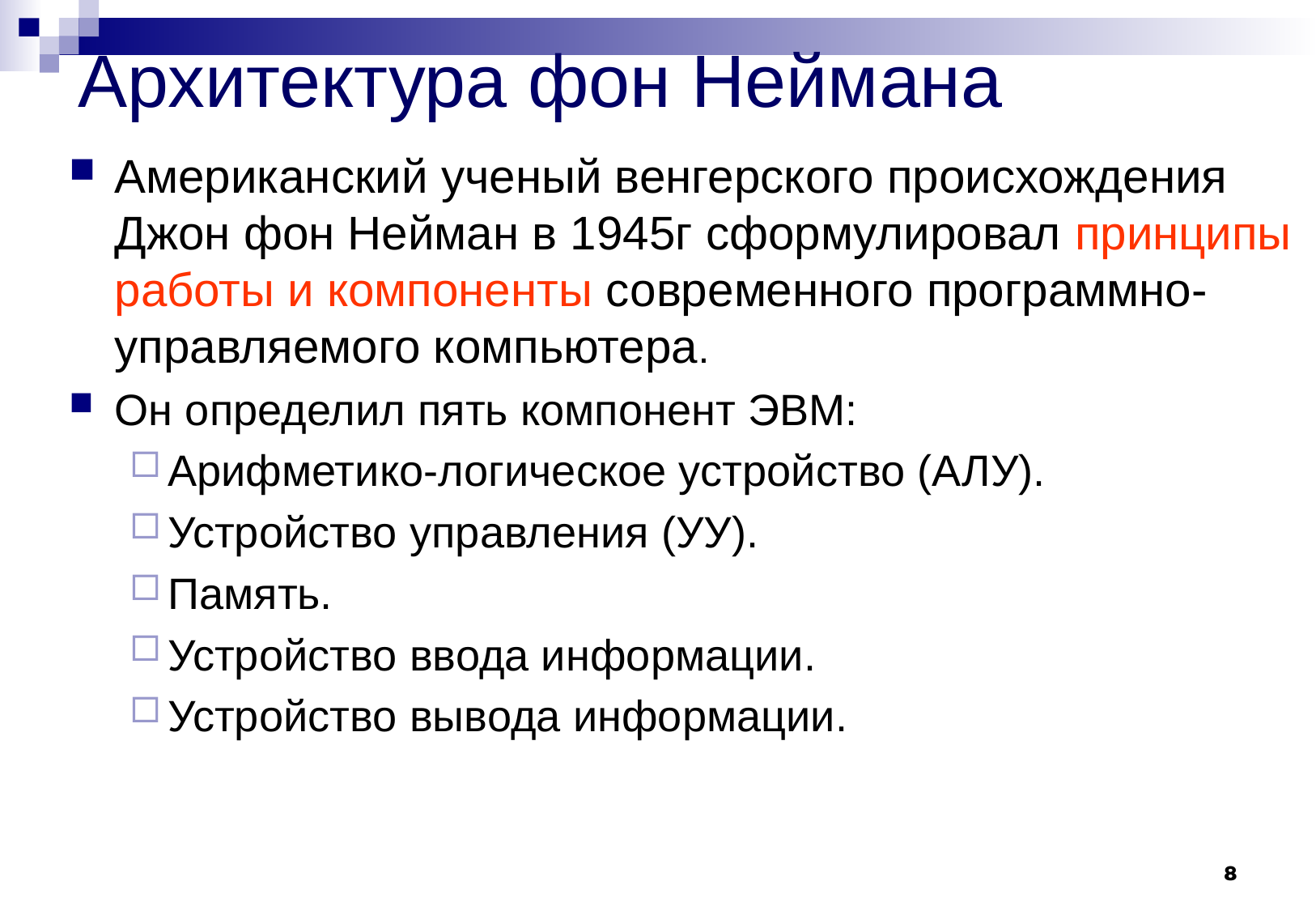

# Архитектура фон Неймана
Американский ученый венгерского происхождения Джон фон Нейман в 1945г сформулировал принципы работы и компоненты современного программно-управляемого компьютера.
Он определил пять компонент ЭВМ:
Арифметико-логическое устройство (АЛУ).
Устройство управления (УУ).
Память.
Устройство ввода информации.
Устройство вывода информации.

8